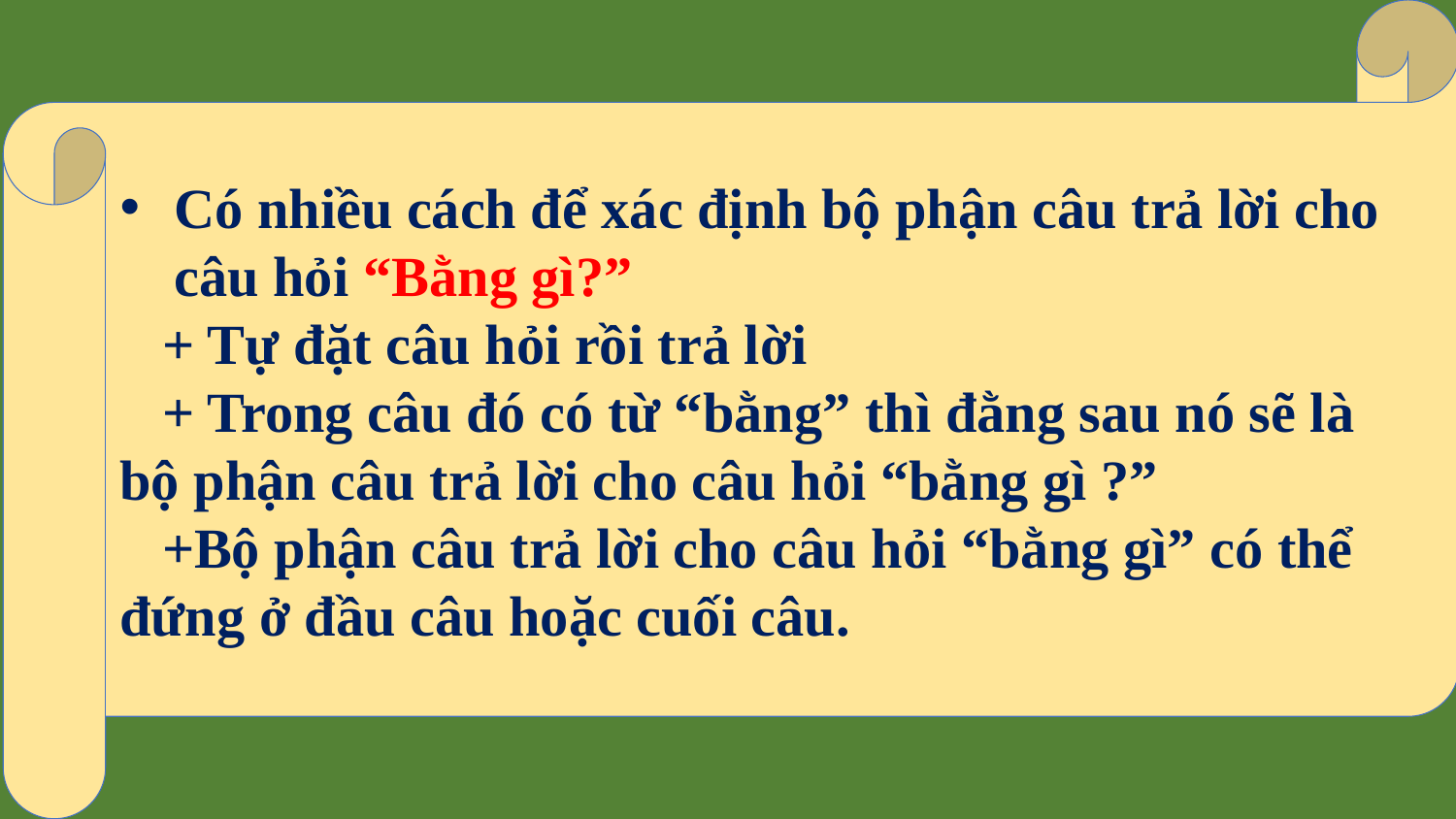

Có nhiều cách để xác định bộ phận câu trả lời cho câu hỏi “Bằng gì?”
   + Tự đặt câu hỏi rồi trả lời
   + Trong câu đó có từ “bằng” thì đằng sau nó sẽ là bộ phận câu trả lời cho câu hỏi “bằng gì ?”
   +Bộ phận câu trả lời cho câu hỏi “bằng gì” có thể đứng ở đầu câu hoặc cuối câu.